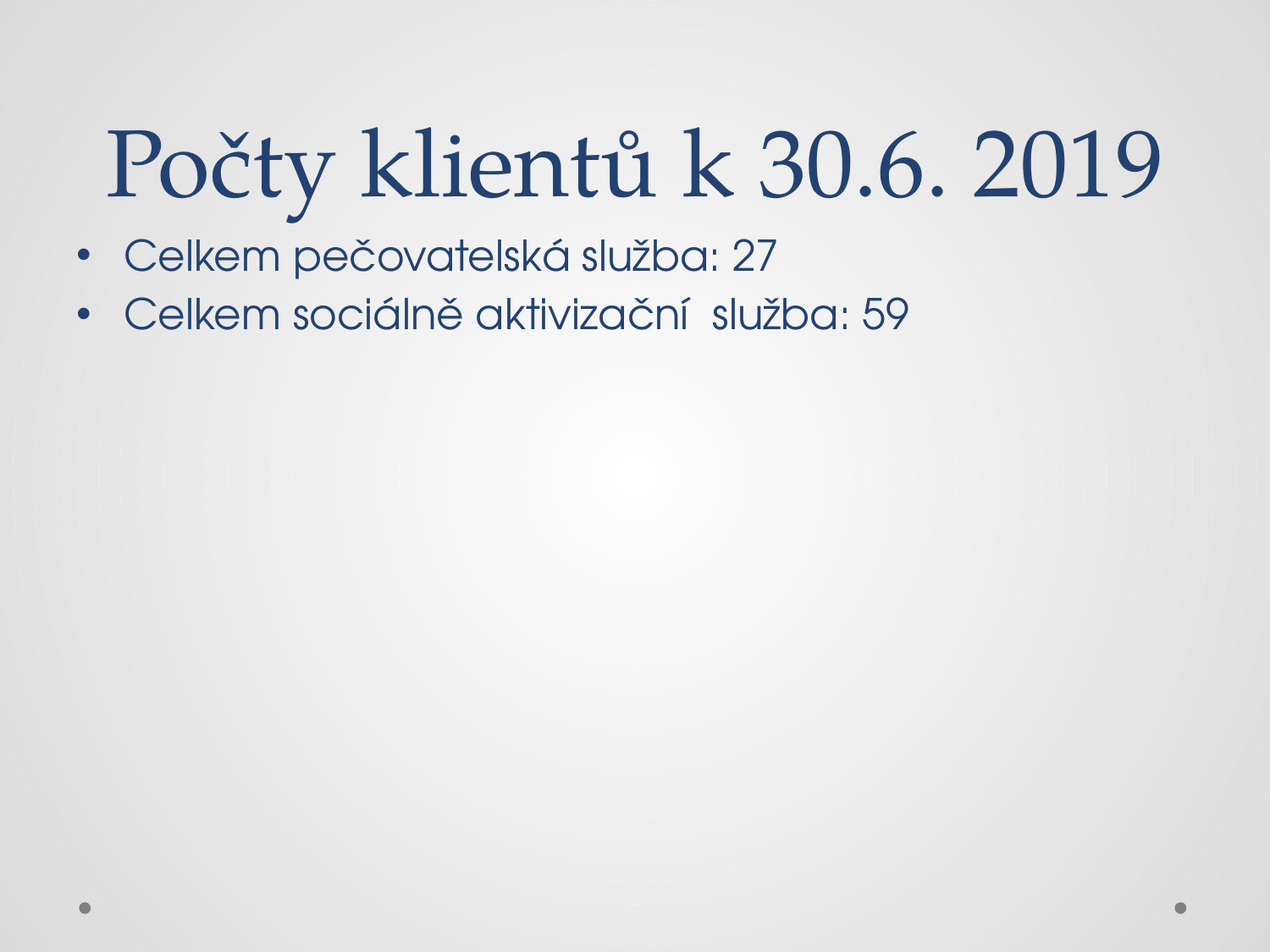

# Počty klientů k 30.6. 2019
Celkem pečovatelská služba: 27
Celkem sociálně aktivizační  služba: 59